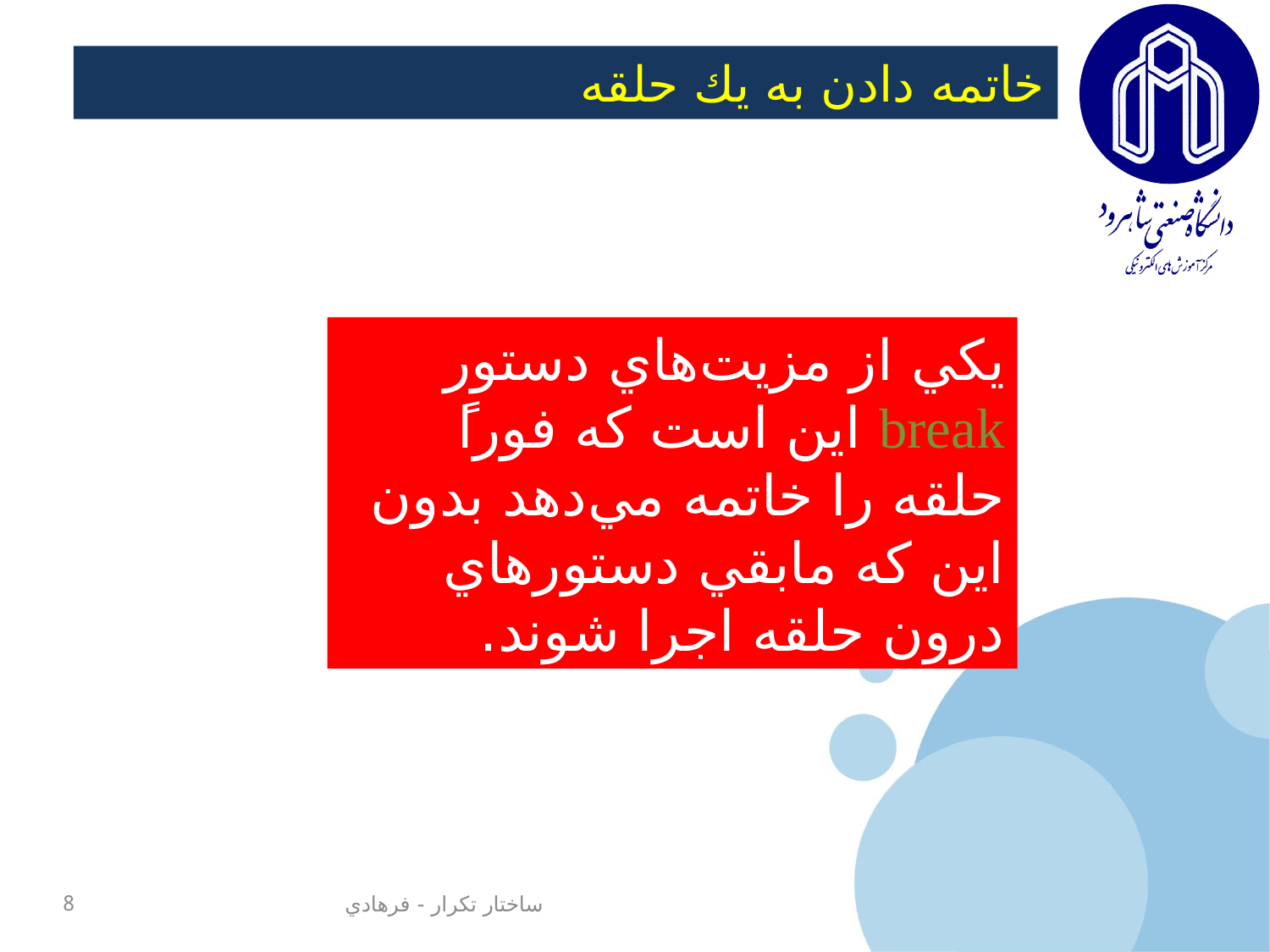

# خاتمه دادن به يك حلقه

يكي از‌ مزيت‌هاي دستور break اين است كه فوراً حلقه را خاتمه مي‌دهد بدون اين که مابقي دستورهاي درون حلقه اجرا شوند.
8
ساختار تکرار - فرهادي